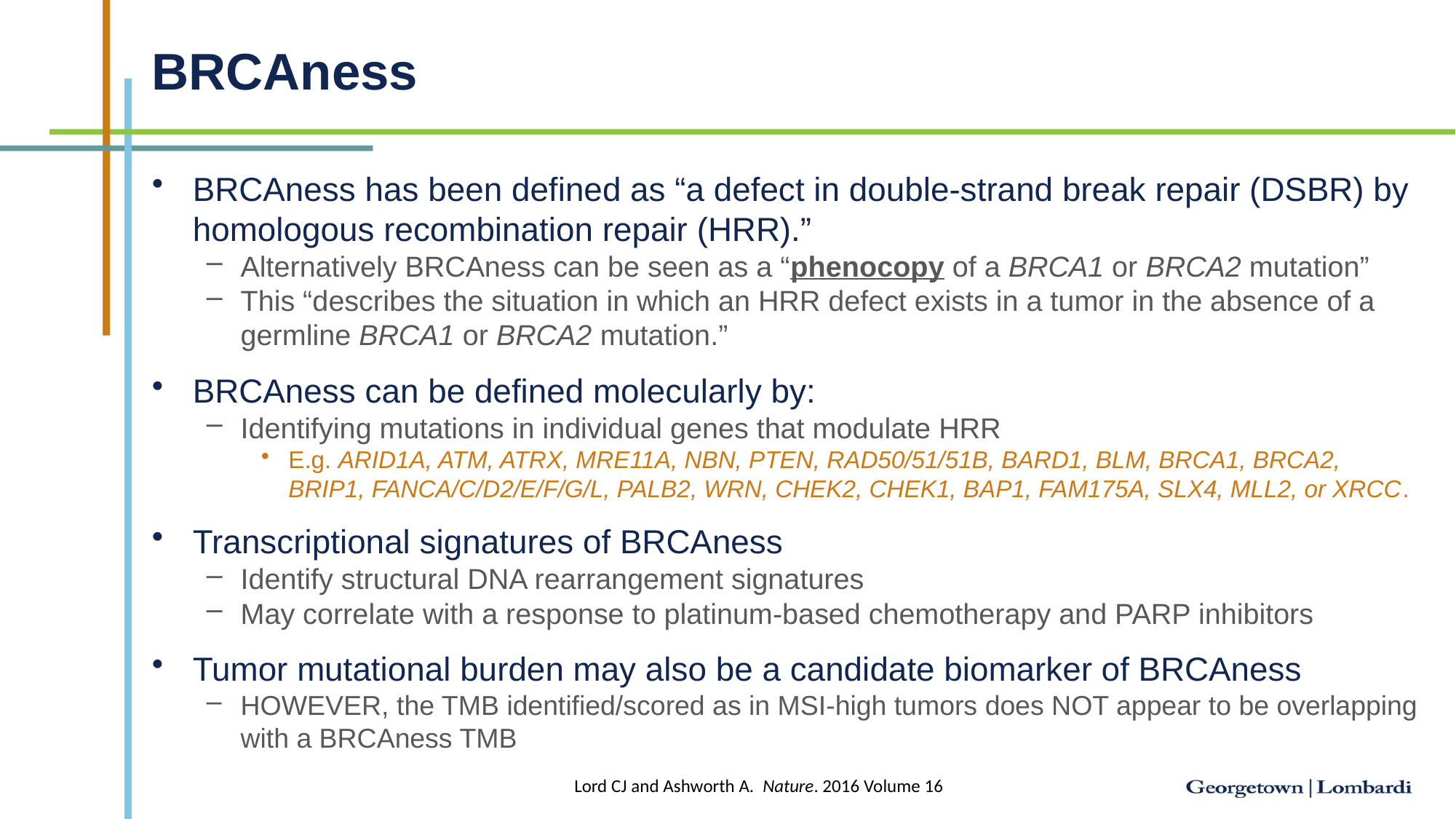

BRCAness
BRCAness has been defined as “a defect in double-strand break repair (DSBR) by homologous recombination repair (HRR).”
Alternatively BRCAness can be seen as a “phenocopy of a BRCA1 or BRCA2 mutation”
This “describes the situation in which an HRR defect exists in a tumor in the absence of a germline BRCA1 or BRCA2 mutation.”
BRCAness can be defined molecularly by:
Identifying mutations in individual genes that modulate HRR
E.g. ARID1A, ATM, ATRX, MRE11A, NBN, PTEN, RAD50/51/51B, BARD1, BLM, BRCA1, BRCA2, BRIP1, FANCA/C/D2/E/F/G/L, PALB2, WRN, CHEK2, CHEK1, BAP1, FAM175A, SLX4, MLL2, or XRCC.
Transcriptional signatures of BRCAness
Identify structural DNA rearrangement signatures
May correlate with a response to platinum-based chemotherapy and PARP inhibitors
Tumor mutational burden may also be a candidate biomarker of BRCAness
HOWEVER, the TMB identified/scored as in MSI-high tumors does NOT appear to be overlapping with a BRCAness TMB
Lord CJ and Ashworth A.  Nature. 2016 Volume 16